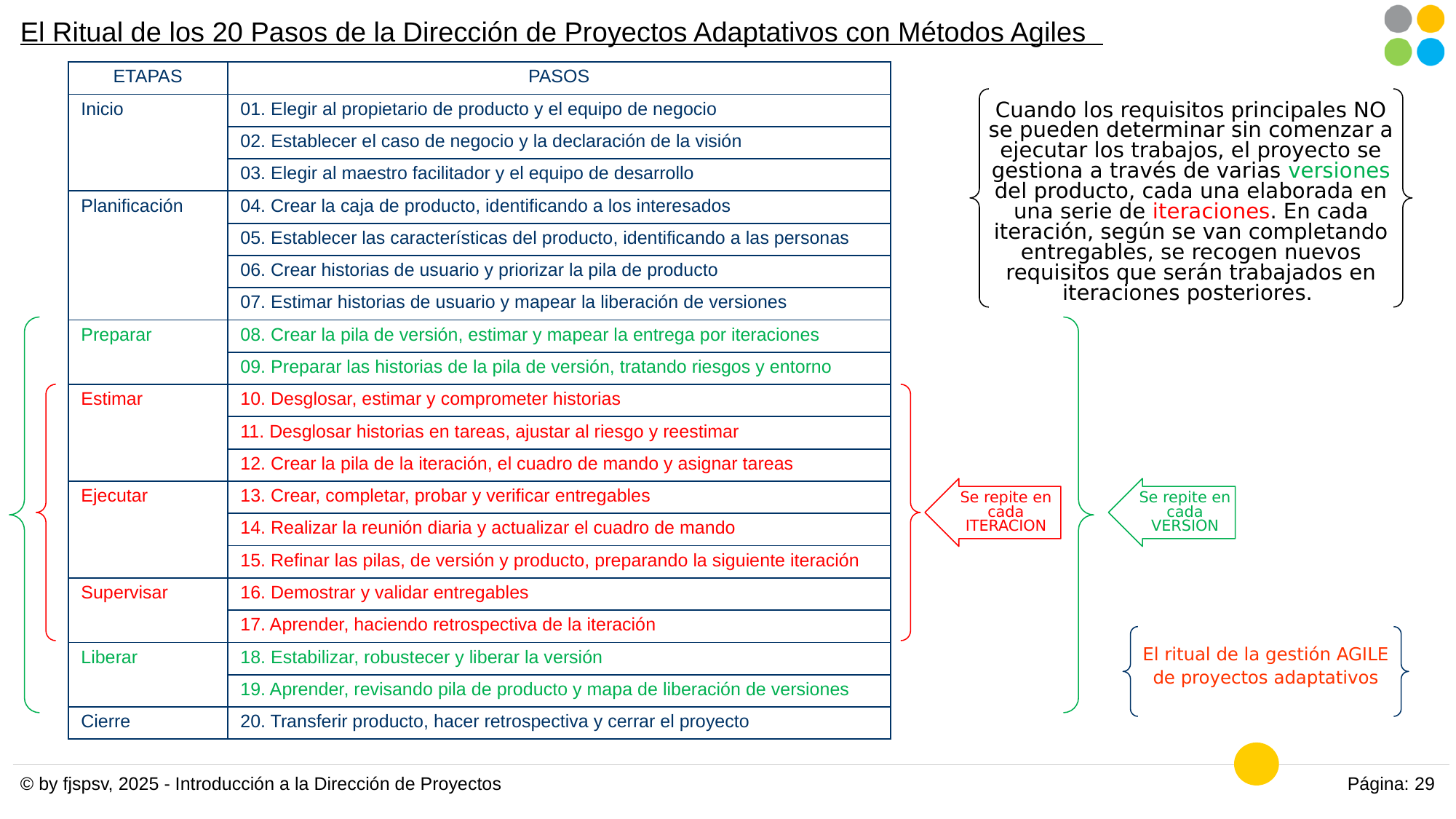

# El Ritual de los 20 Pasos de la Dirección de Proyectos Adaptativos con Métodos Agiles
| ETAPAS | PASOS |
| --- | --- |
| Inicio | 01. Elegir al propietario de producto y el equipo de negocio |
|  | 02. Establecer el caso de negocio y la declaración de la visión |
|  | 03. Elegir al maestro facilitador y el equipo de desarrollo |
| Planificación | 04. Crear la caja de producto, identificando a los interesados |
|  | 05. Establecer las características del producto, identificando a las personas |
|  | 06. Crear historias de usuario y priorizar la pila de producto |
|  | 07. Estimar historias de usuario y mapear la liberación de versiones |
| Preparar | 08. Crear la pila de versión, estimar y mapear la entrega por iteraciones |
|  | 09. Preparar las historias de la pila de versión, tratando riesgos y entorno |
| Estimar | 10. Desglosar, estimar y comprometer historias |
|  | 11. Desglosar historias en tareas, ajustar al riesgo y reestimar |
|  | 12. Crear la pila de la iteración, el cuadro de mando y asignar tareas |
| Ejecutar | 13. Crear, completar, probar y verificar entregables |
|  | 14. Realizar la reunión diaria y actualizar el cuadro de mando |
|  | 15. Refinar las pilas, de versión y producto, preparando la siguiente iteración |
| Supervisar | 16. Demostrar y validar entregables |
|  | 17. Aprender, haciendo retrospectiva de la iteración |
| Liberar | 18. Estabilizar, robustecer y liberar la versión |
|  | 19. Aprender, revisando pila de producto y mapa de liberación de versiones |
| Cierre | 20. Transferir producto, hacer retrospectiva y cerrar el proyecto |
Cuando los requisitos principales NO se pueden determinar sin comenzar a ejecutar los trabajos, el proyecto se gestiona a través de varias versiones del producto, cada una elaborada en una serie de iteraciones. En cada iteración, según se van completando entregables, se recogen nuevos requisitos que serán trabajados en iteraciones posteriores.

Se repite en cada ITERACION
Se repite en cada VERSION
El ritual de la gestión AGILE de proyectos adaptativos
© by fjspsv, 2025 - Introducción a la Dirección de Proyectos
Página: 29